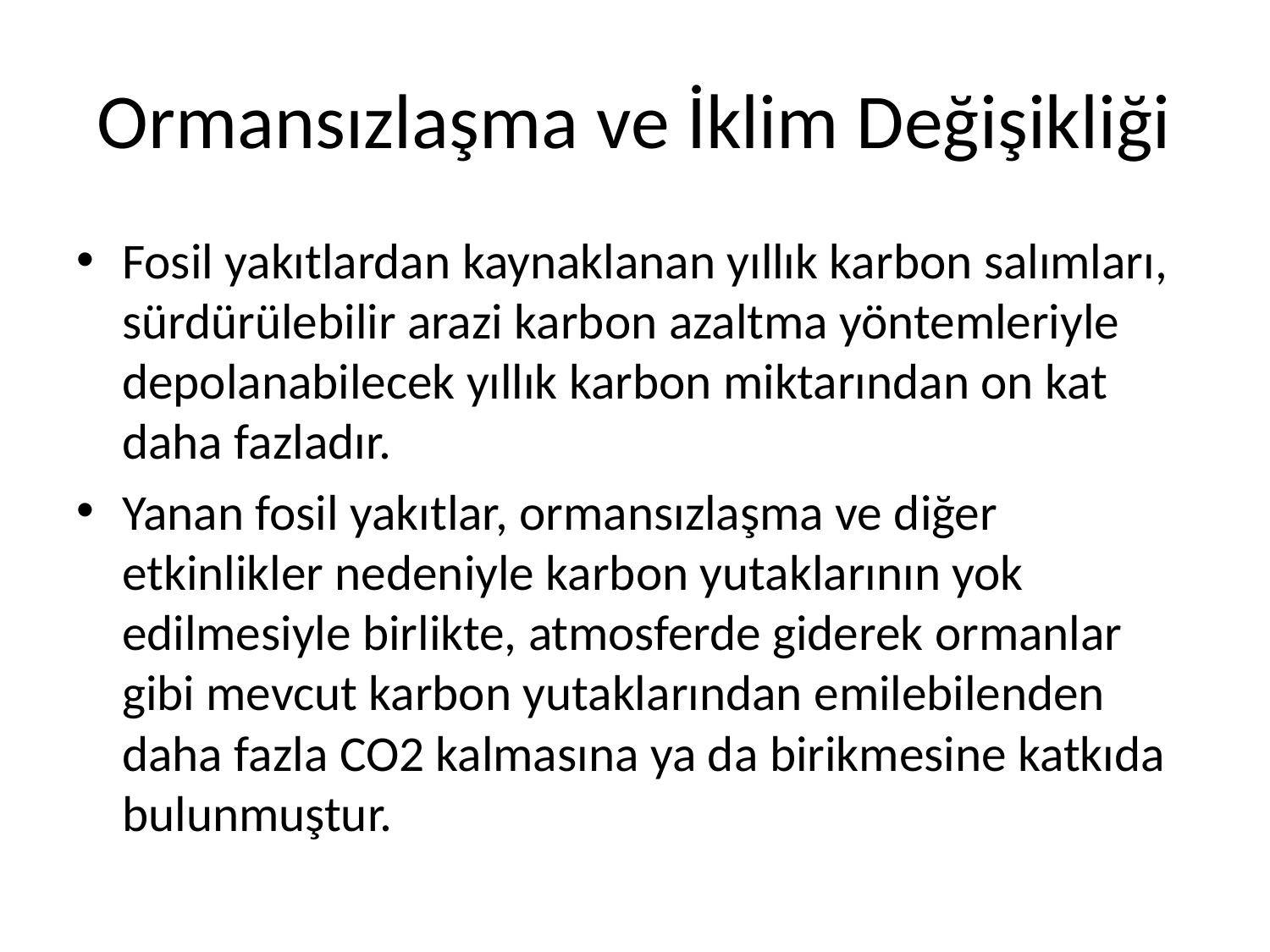

# Ormansızlaşma ve İklim Değişikliği
Fosil yakıtlardan kaynaklanan yıllık karbon salımları, sürdürülebilir arazi karbon azaltma yöntemleriyle depolanabilecek yıllık karbon miktarından on kat daha fazladır.
Yanan fosil yakıtlar, ormansızlaşma ve diğer etkinlikler nedeniyle karbon yutaklarının yok edilmesiyle birlikte, atmosferde giderek ormanlar gibi mevcut karbon yutaklarından emilebilenden daha fazla CO2 kalmasına ya da birikmesine katkıda bulunmuştur.